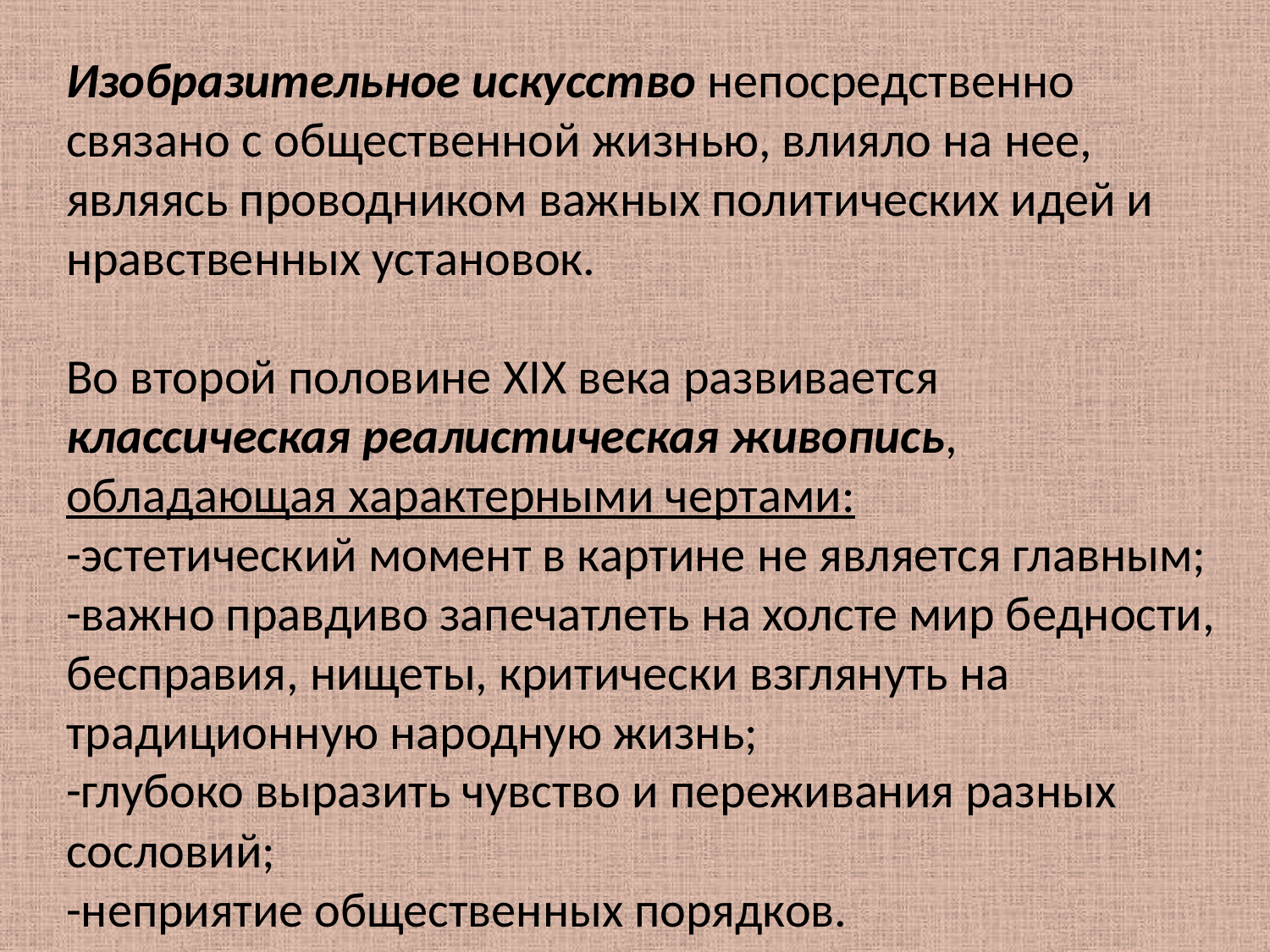

Изобразительное искусство непосредственно связано с общественной жизнью, влияло на нее, являясь проводником важных политических идей и нравственных установок.

Во второй половине XIХ века развивается классическая реалистическая живопись, обладающая характерными чертами:
-эстетический момент в картине не является главным;
-важно правдиво запечатлеть на холсте мир бедности, бесправия, нищеты, критически взглянуть на традиционную народную жизнь;
-глубоко выразить чувство и переживания разных сословий;
-неприятие общественных порядков.